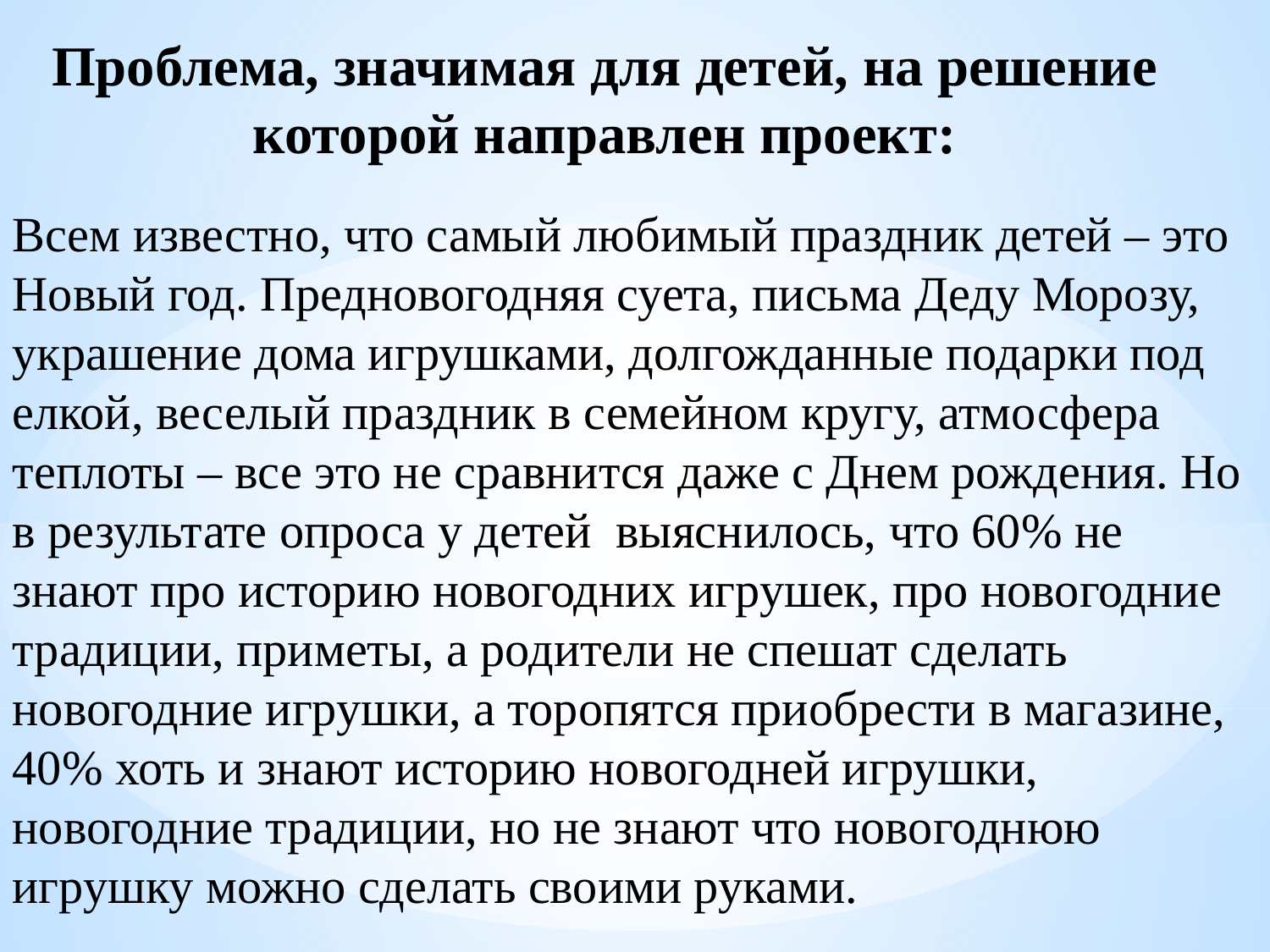

Проблема, значимая для детей, на решение которой направлен проект:
Всем известно, что самый любимый праздник детей – это Новый год. Предновогодняя суета, письма Деду Морозу, украшение дома игрушками, долгожданные подарки под елкой, веселый праздник в семейном кругу, атмосфера теплоты – все это не сравнится даже с Днем рождения. Но в результате опроса у детей  выяснилось, что 60% не знают про историю новогодних игрушек, про новогодние традиции, приметы, а родители не спешат сделать новогодние игрушки, а торопятся приобрести в магазине, 40% хоть и знают историю новогодней игрушки, новогодние традиции, но не знают что новогоднюю игрушку можно сделать своими руками.